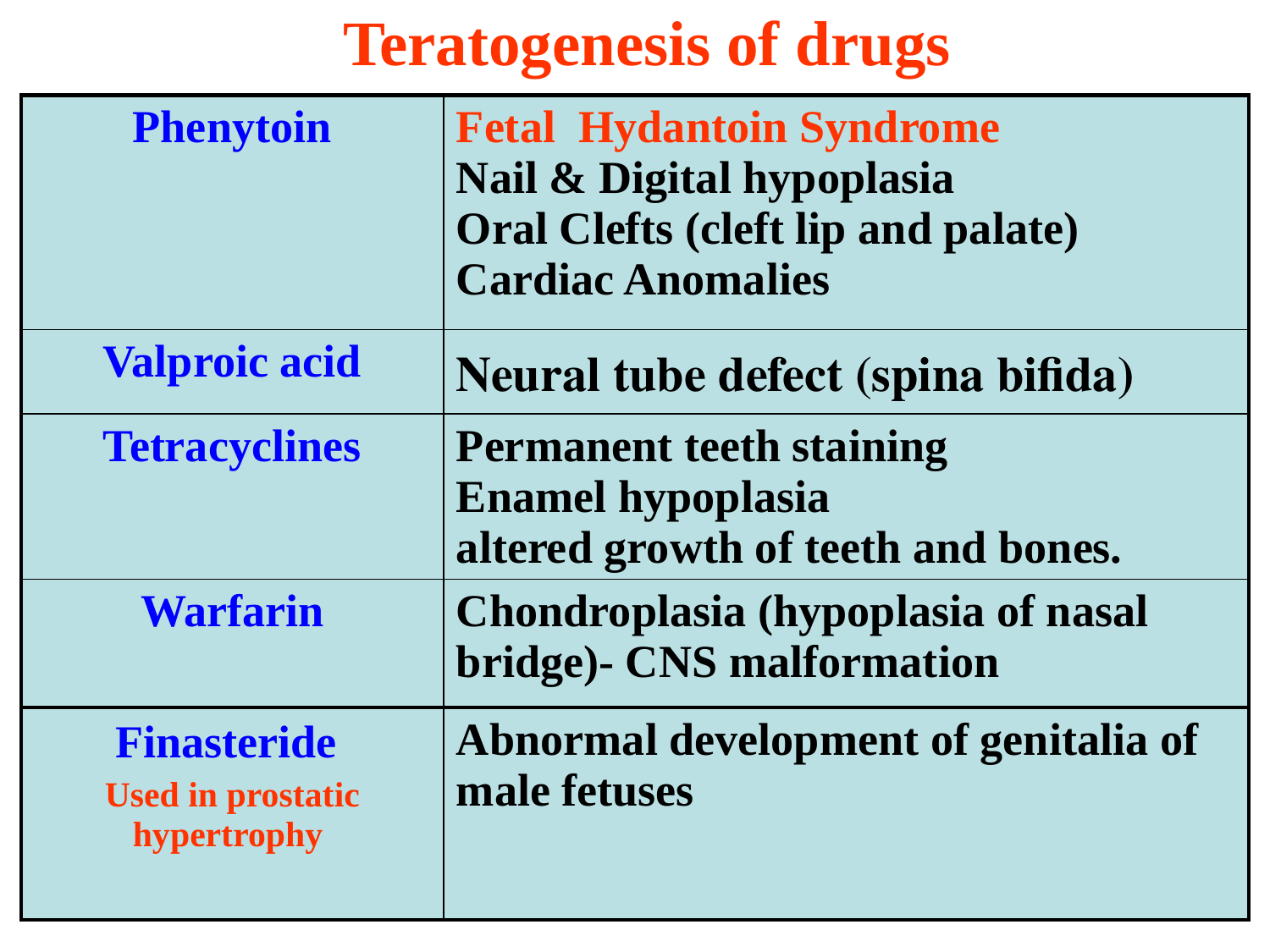

Teratogenesis of drugs
| Phenytoin | Fetal Hydantoin Syndrome Nail & Digital hypoplasia Oral Clefts (cleft lip and palate) Cardiac Anomalies |
| --- | --- |
| Valproic acid | Neural tube defect (spina bifida) |
| Tetracyclines | Permanent teeth staining Enamel hypoplasia altered growth of teeth and bones. |
| Warfarin | Chondroplasia (hypoplasia of nasal bridge)- CNS malformation |
| Finasteride Used in prostatic hypertrophy | Abnormal development of genitalia of male fetuses |